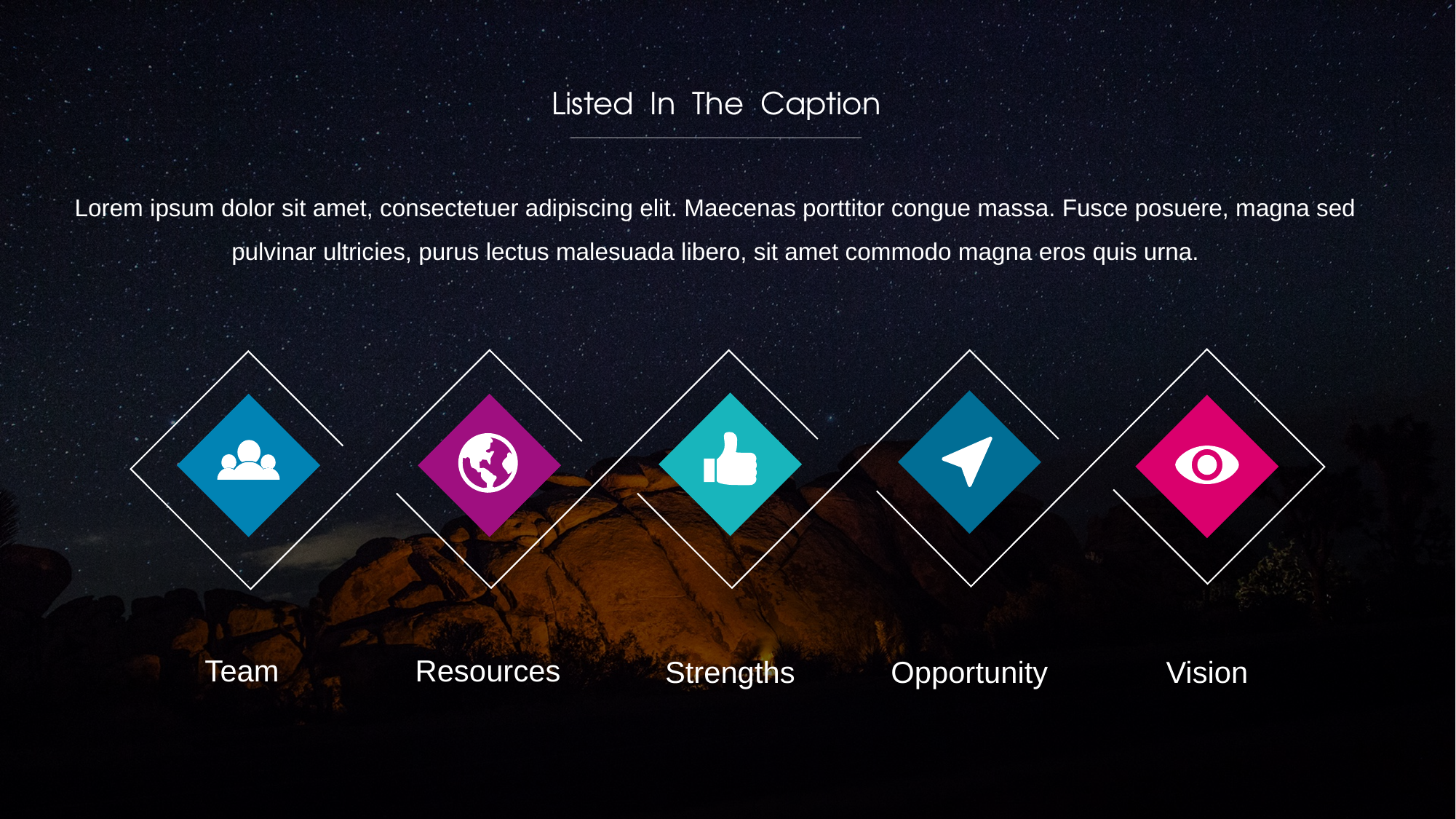

Listed  In  The  Caption
Lorem ipsum dolor sit amet, consectetuer adipiscing elit. Maecenas porttitor congue massa. Fusce posuere, magna sed pulvinar ultricies, purus lectus malesuada libero, sit amet commodo magna eros quis urna.

Resources
Team
Strengths
Opportunity
Vision